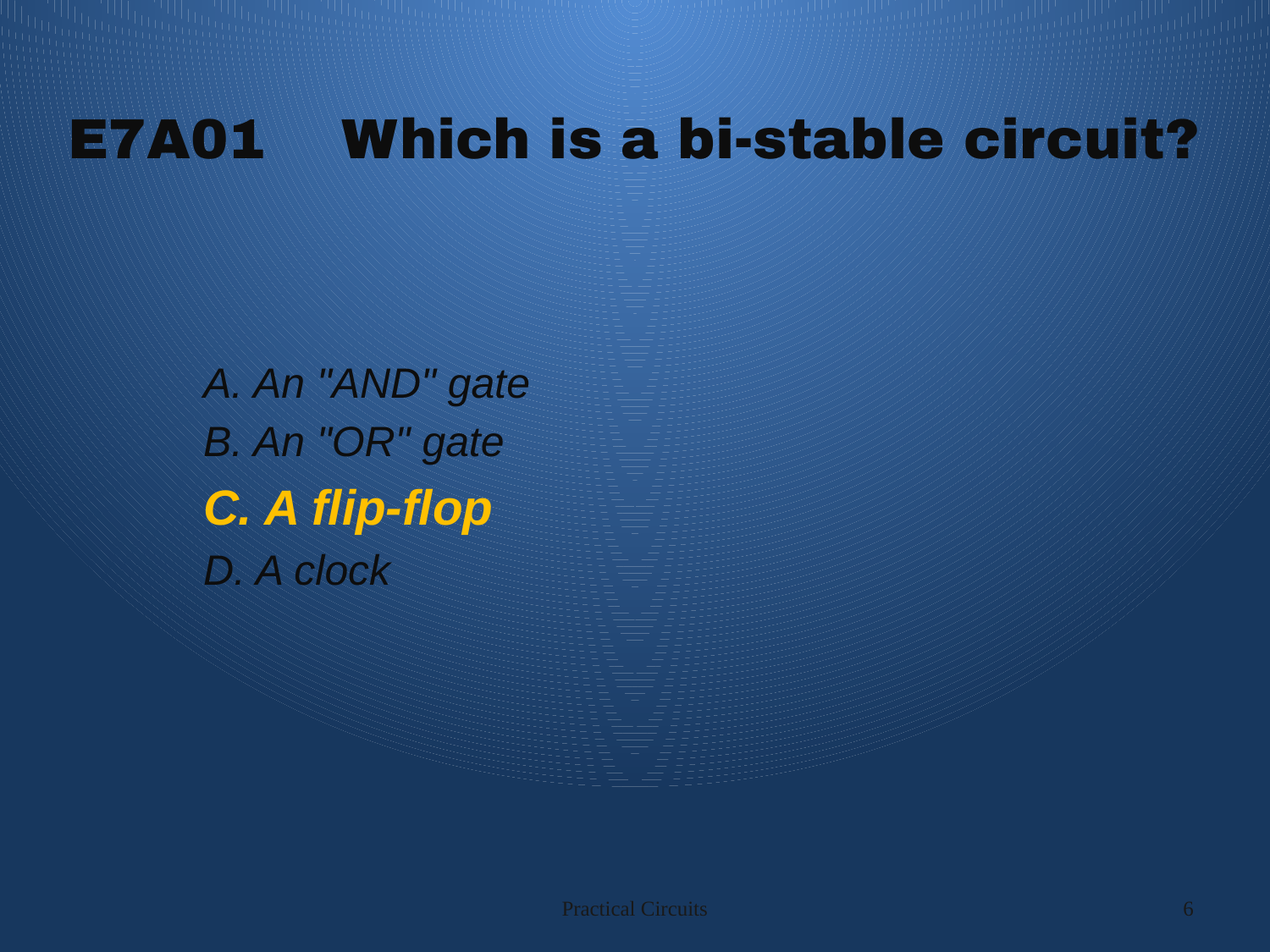

# E7A01    Which is a bi-stable circuit?
A. An "AND" gate
B. An "OR" gate
C. A flip-flop
D. A clock
Practical Circuits
6